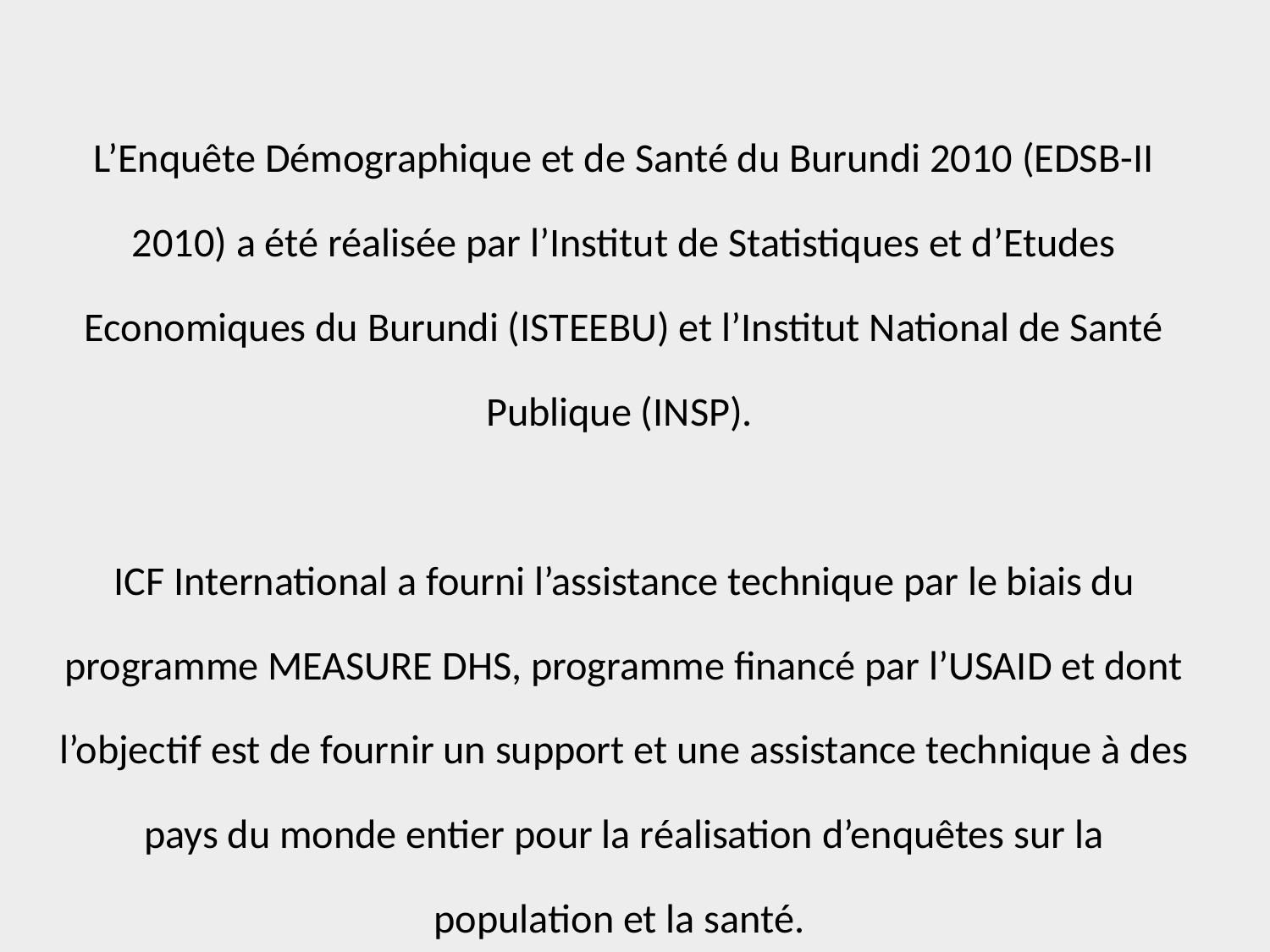

L’Enquête Démographique et de Santé du Burundi 2010 (EDSB-II 2010) a été réalisée par l’Institut de Statistiques et d’Etudes Economiques du Burundi (ISTEEBU) et l’Institut National de Santé Publique (INSP).

ICF International a fourni l’assistance technique par le biais du programme MEASURE DHS, programme financé par l’USAID et dont l’objectif est de fournir un support et une assistance technique à des pays du monde entier pour la réalisation d’enquêtes sur la population et la santé.